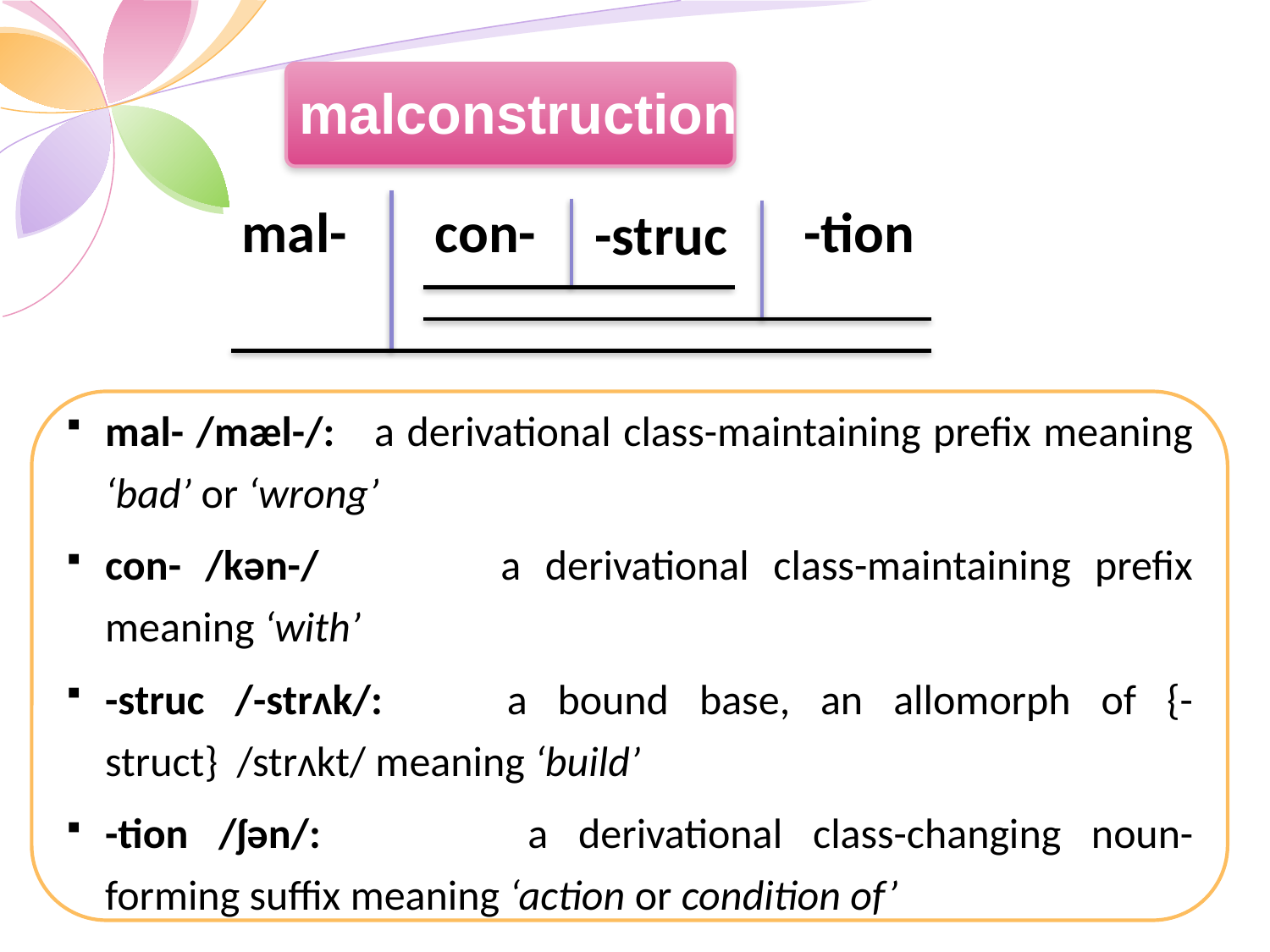

malconstruction
-tion
mal-
con-
-struc
mal- /mæl-/:	 a derivational class-maintaining prefix meaning ‘bad’ or ‘wrong’
con- /kən-/		a derivational class-maintaining prefix meaning ‘with’
-struc /-strʌk/:	a bound base, an allomorph of {-struct}  /strʌkt/ meaning ‘build’
-tion /ʃən/: 		a derivational class-changing noun-forming suffix meaning ‘action or condition of’